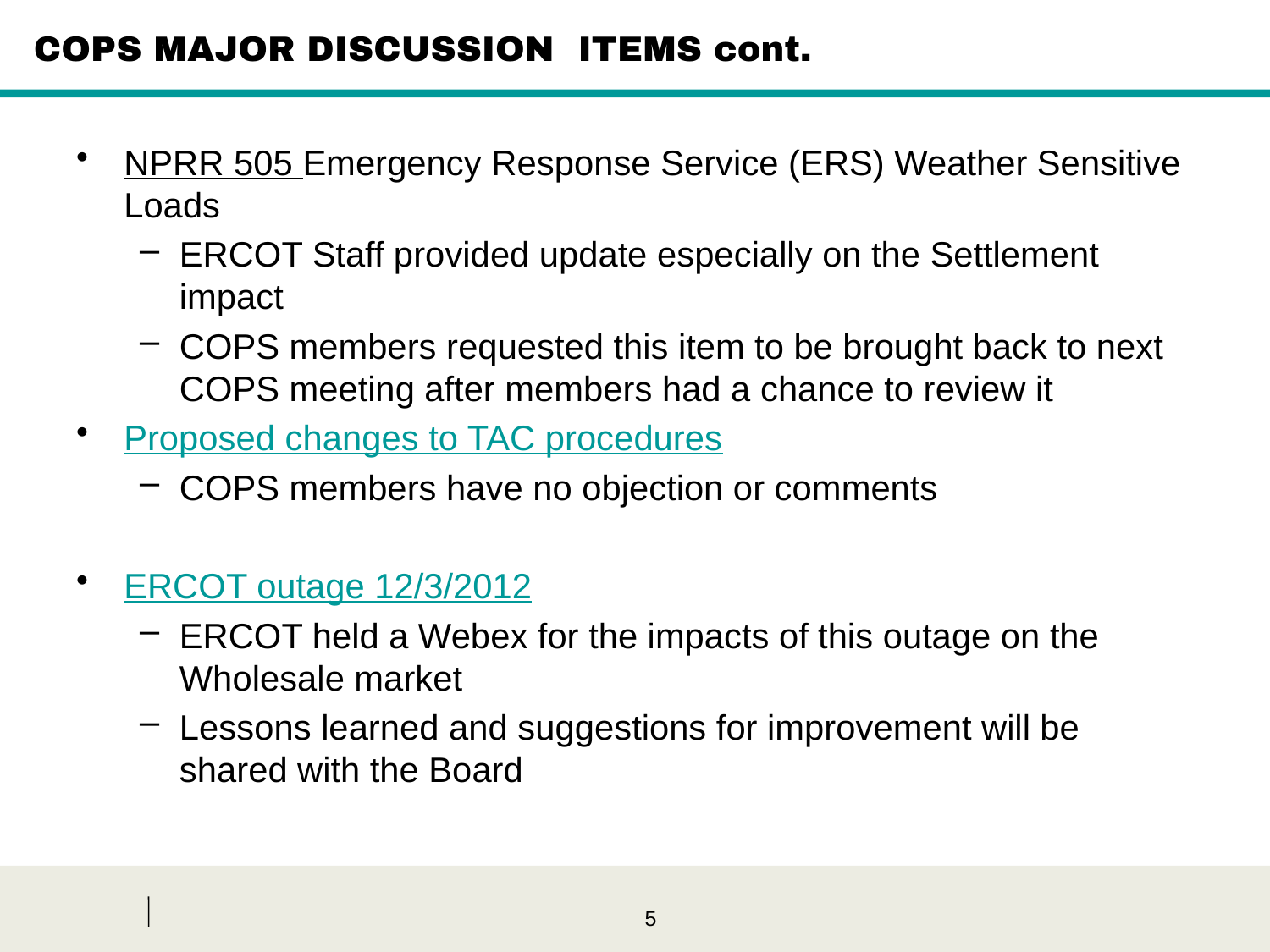

# COPS MAJOR DISCUSSION  ITEMS cont.

NPRR 505 Emergency Response Service (ERS) Weather Sensitive Loads
ERCOT Staff provided update especially on the Settlement impact
COPS members requested this item to be brought back to next COPS meeting after members had a chance to review it
Proposed changes to TAC procedures
COPS members have no objection or comments

ERCOT outage 12/3/2012
ERCOT held a Webex for the impacts of this outage on the Wholesale market
Lessons learned and suggestions for improvement will be shared with the Board